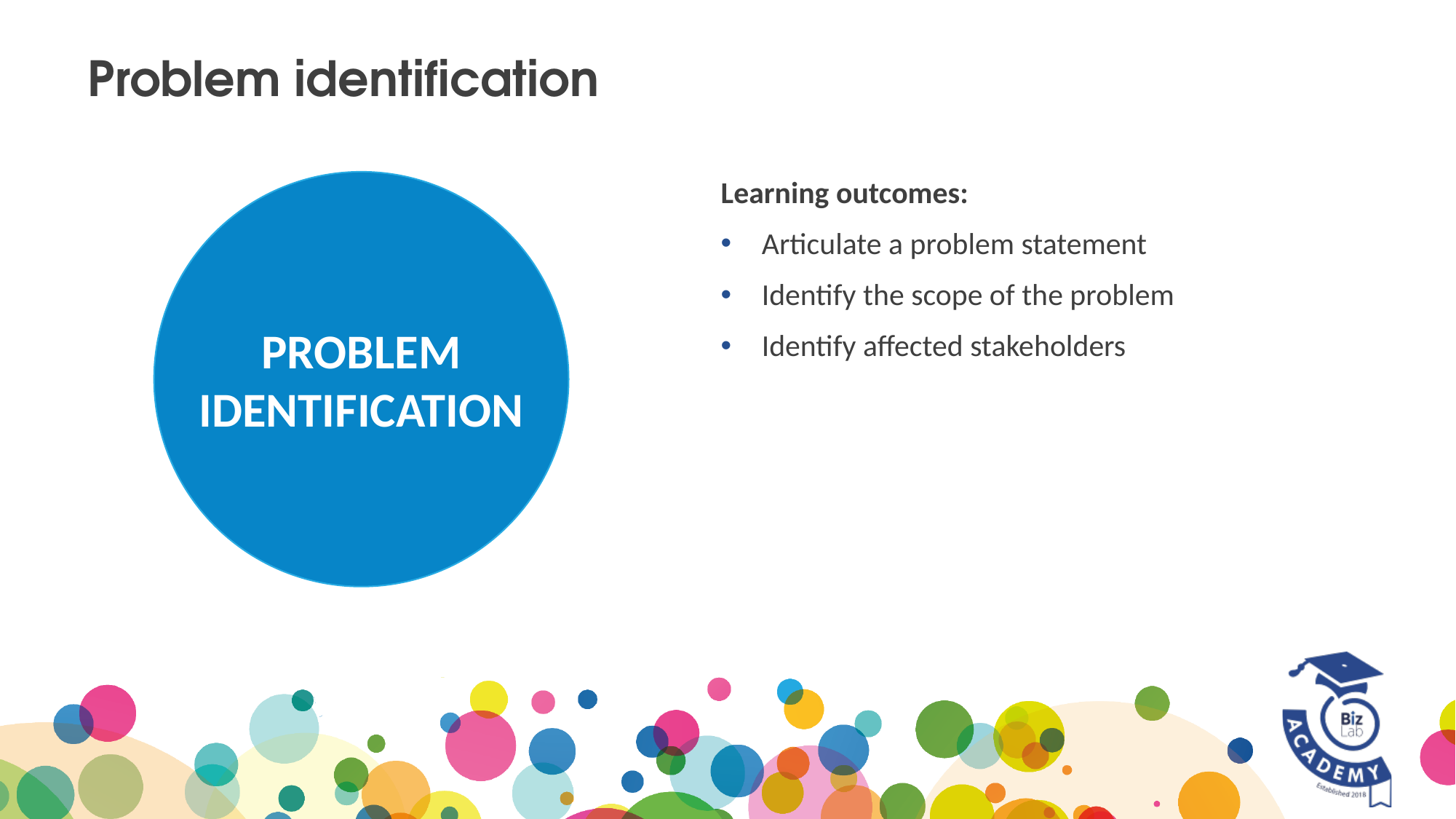

# Problem identification

PROBLEM IDENTIFICATION
Learning outcomes:
Articulate a problem statement
Identify the scope of the problem
Identify affected stakeholders